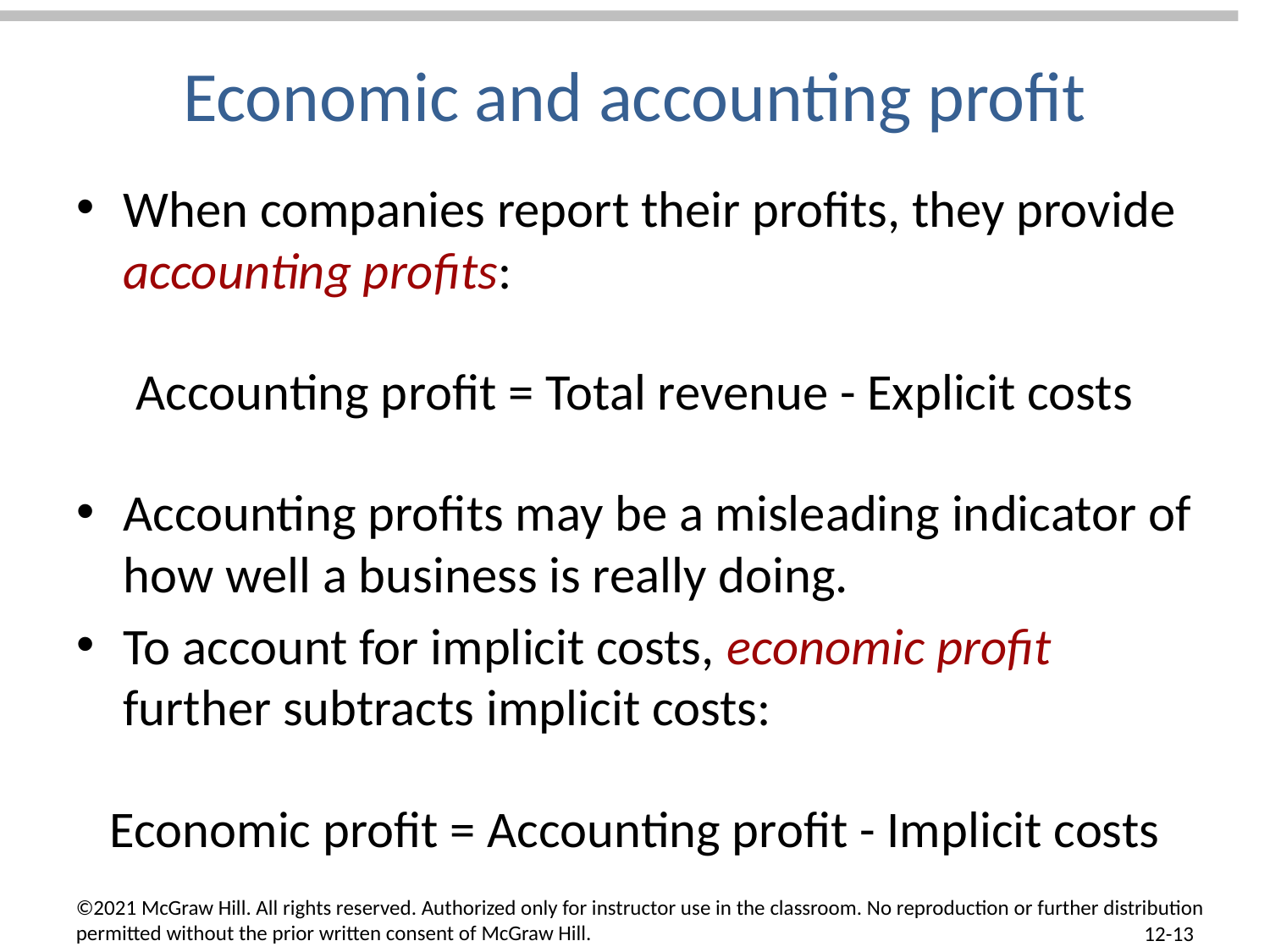

# Economic and accounting profit
When companies report their profits, they provide accounting profits:

Accounting profit = Total revenue - Explicit costs

Accounting profits may be a misleading indicator of how well a business is really doing.
To account for implicit costs, economic profit further subtracts implicit costs:

Economic profit = Accounting profit - Implicit costs